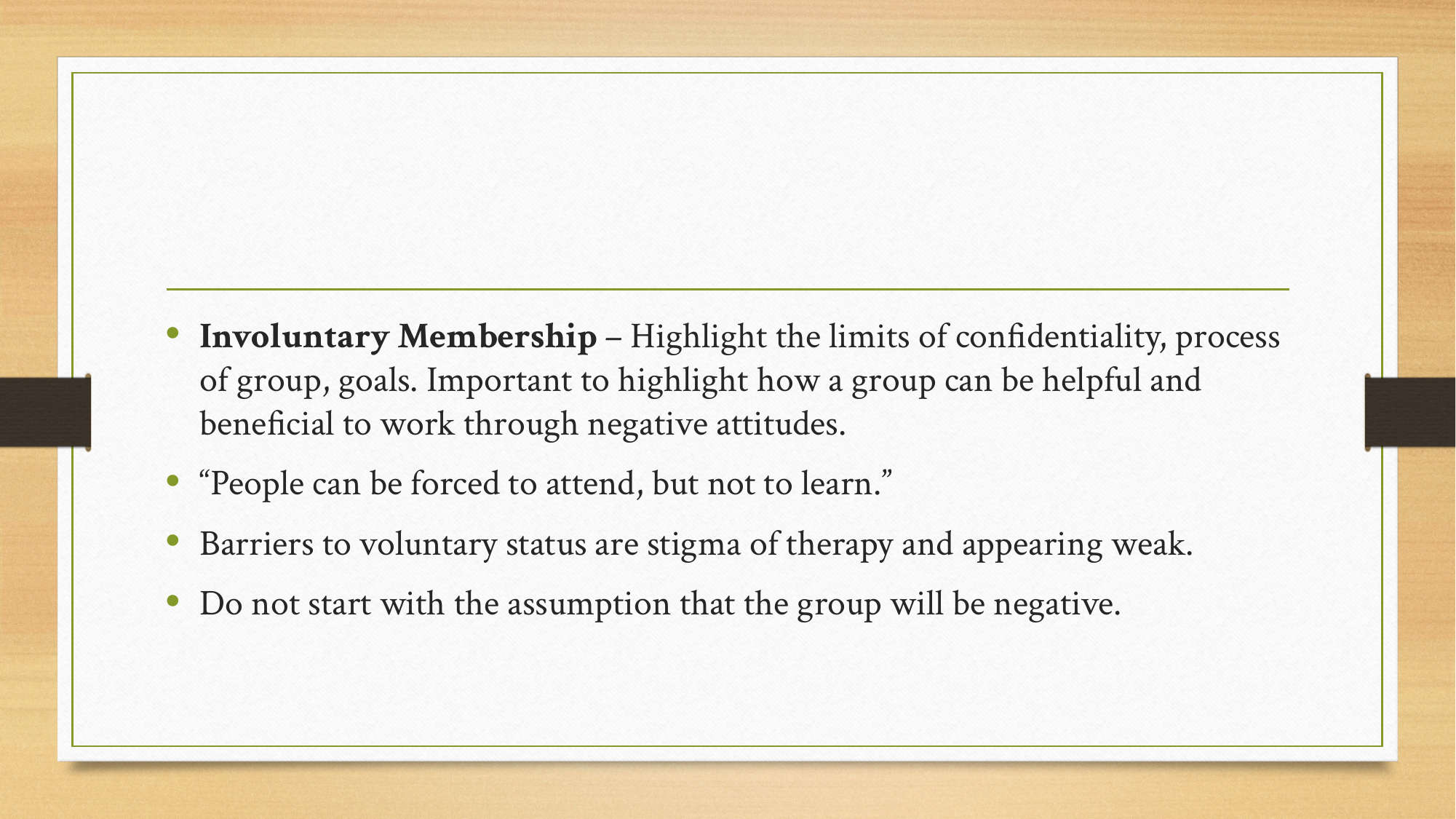

#
Involuntary Membership – Highlight the limits of confidentiality, process of group, goals. Important to highlight how a group can be helpful and beneficial to work through negative attitudes.
“People can be forced to attend, but not to learn.”
Barriers to voluntary status are stigma of therapy and appearing weak.
Do not start with the assumption that the group will be negative.